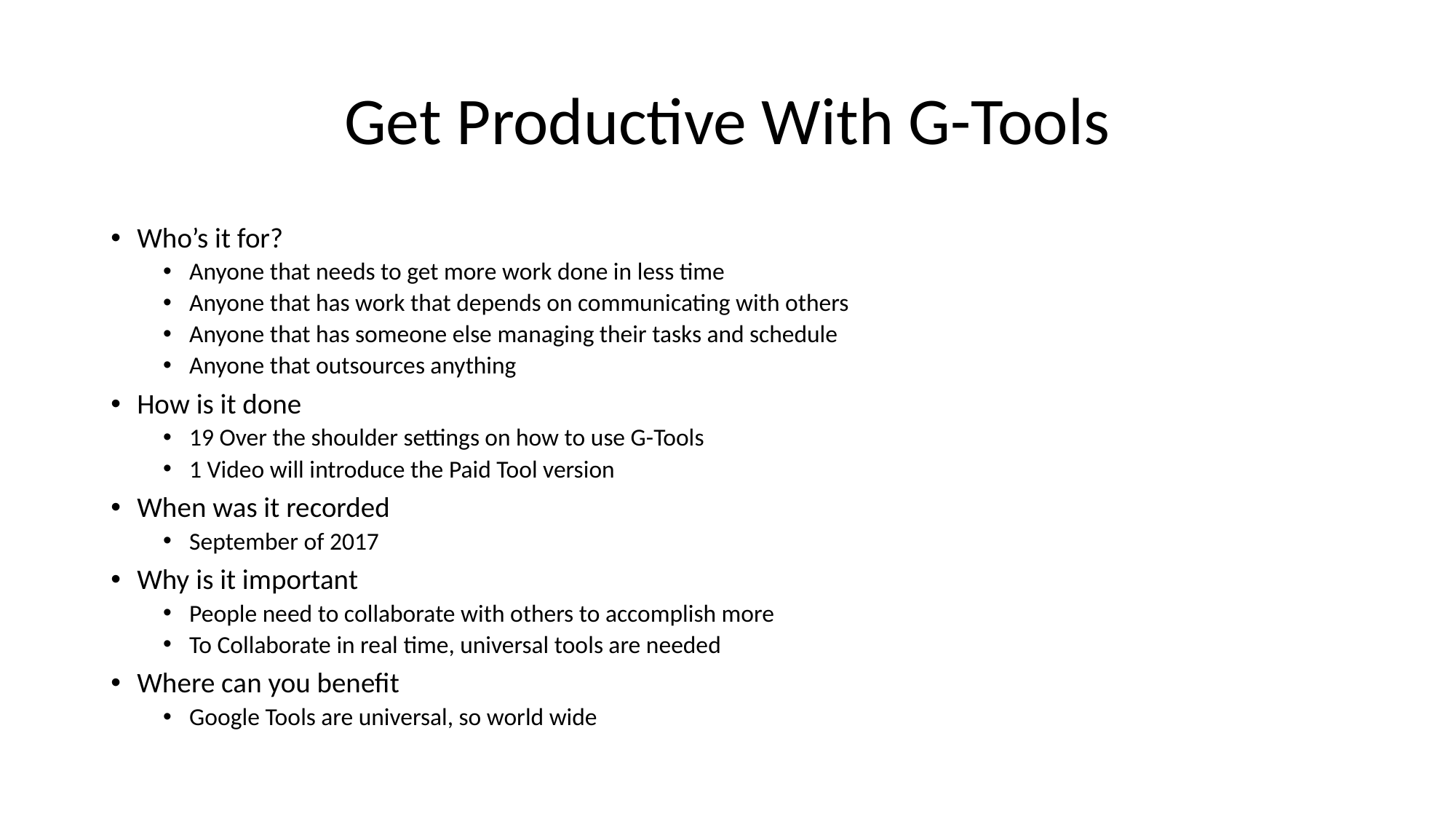

# Get Productive With G-Tools
Who’s it for?
Anyone that needs to get more work done in less time
Anyone that has work that depends on communicating with others
Anyone that has someone else managing their tasks and schedule
Anyone that outsources anything
How is it done
19 Over the shoulder settings on how to use G-Tools
1 Video will introduce the Paid Tool version
When was it recorded
September of 2017
Why is it important
People need to collaborate with others to accomplish more
To Collaborate in real time, universal tools are needed
Where can you benefit
Google Tools are universal, so world wide